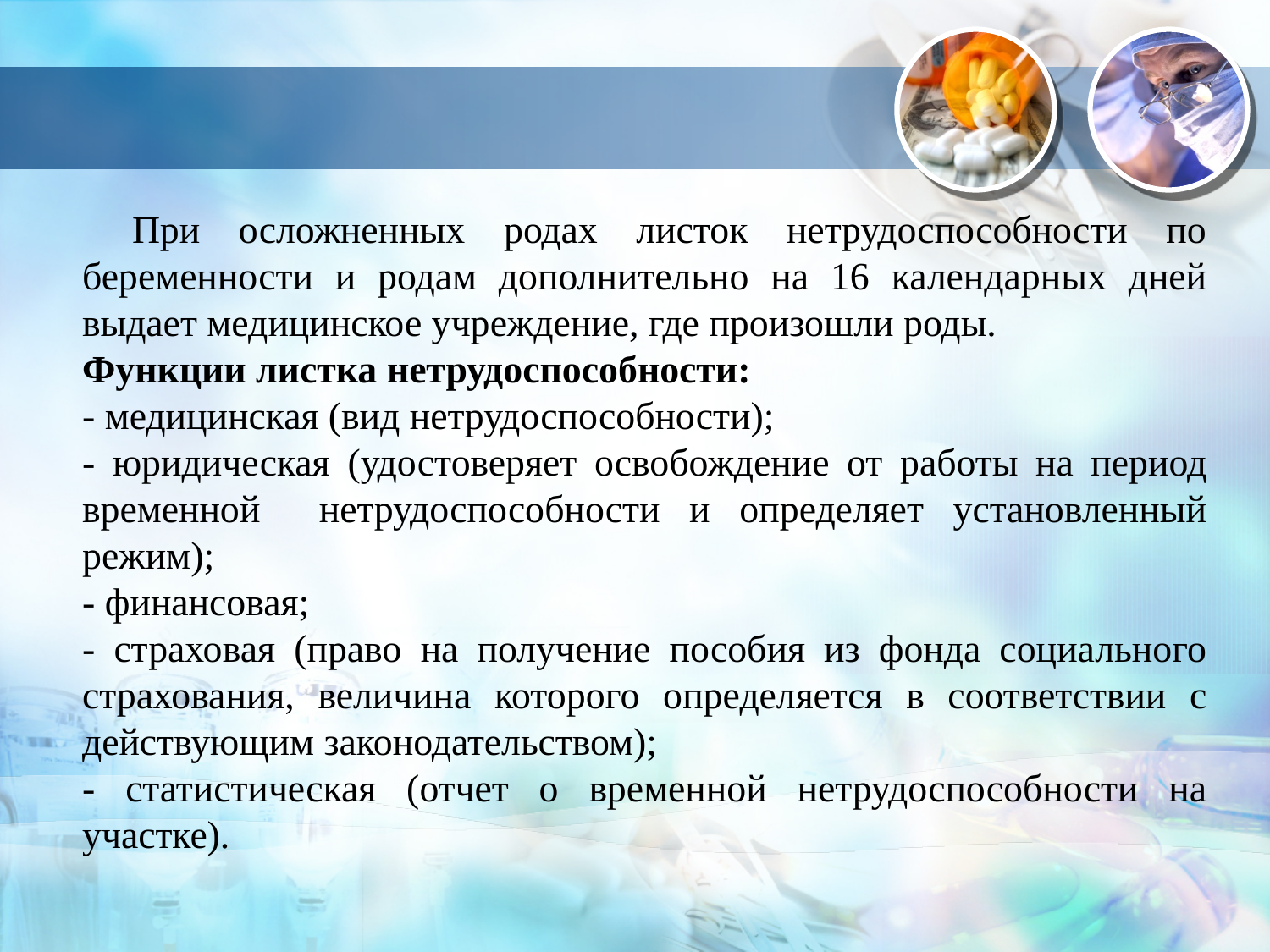

При осложненных родах листок нетрудоспособности по беременности и родам дополнительно на 16 календарных дней выдает медицинское учреждение, где произошли роды.
Функции листка нетрудоспособности:
- медицинская (вид нетрудоспособности);
- юридическая (удостоверяет освобождение от работы на период временной  нетрудоспособности и определяет установленный режим);
- финансовая;
- страховая (право на получение пособия из фонда социального страхования, величина которого определяется в соответствии с действующим законодательством);
- статистическая (отчет о временной нетрудоспособности на участке).